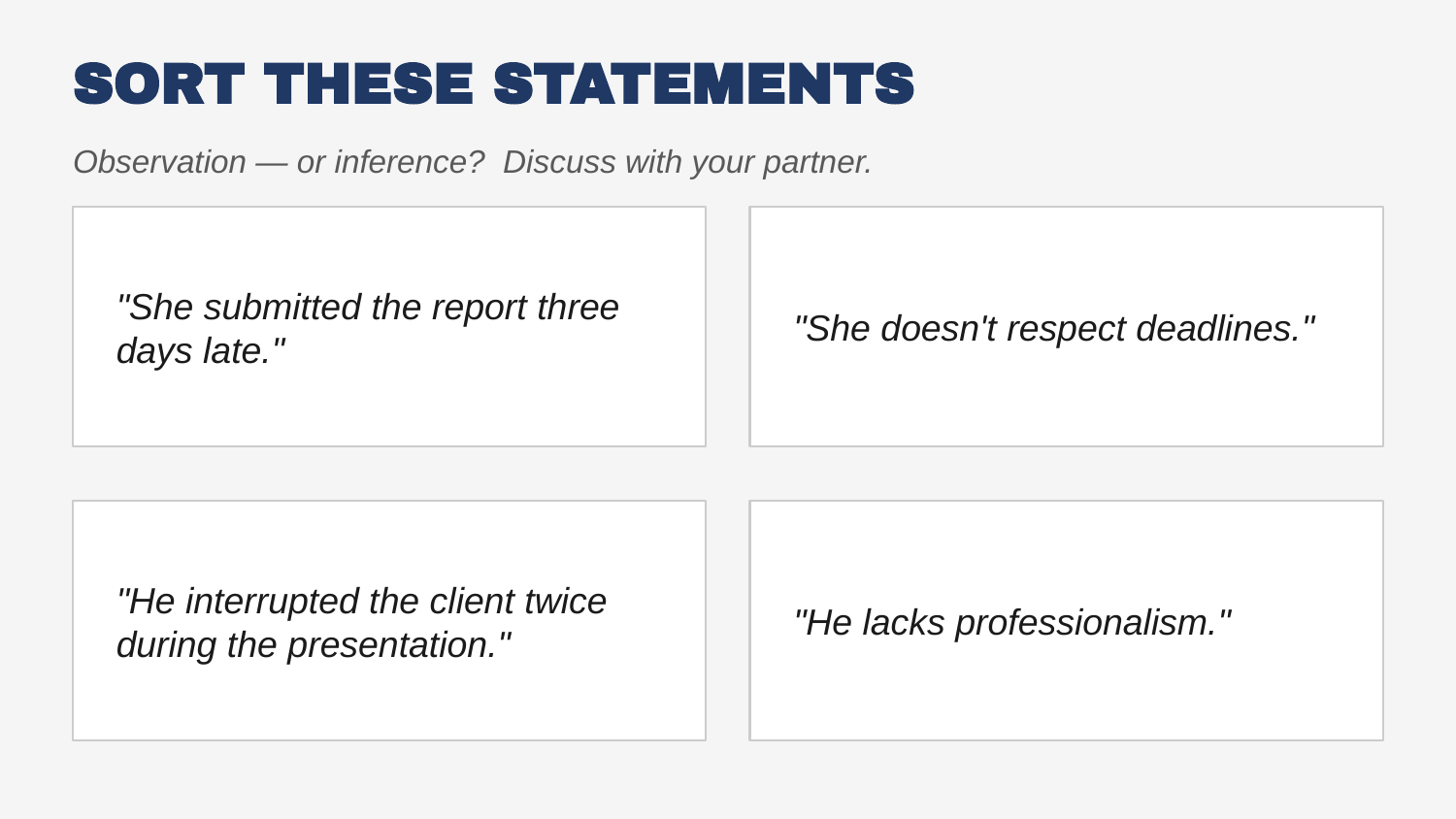

SORT THESE STATEMENTS
Observation — or inference?  Discuss with your partner.

"She submitted the report three days late."

"She doesn't respect deadlines."

"He interrupted the client twice during the presentation."

"He lacks professionalism."